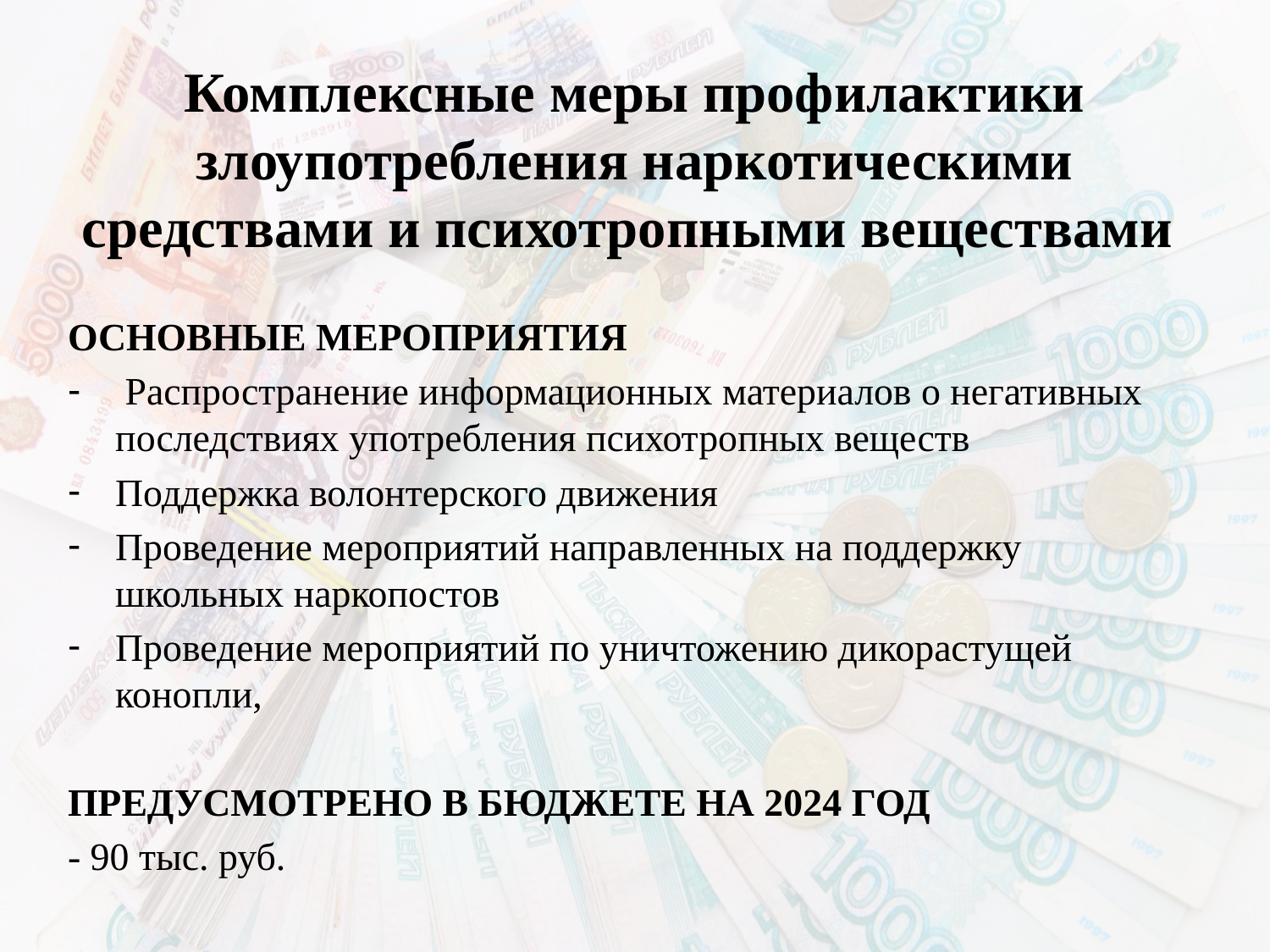

# Комплексные меры профилактики злоупотребления наркотическими средствами и психотропными веществами
ОСНОВНЫЕ МЕРОПРИЯТИЯ
 Распространение информационных материалов о негативных последствиях употребления психотропных веществ
Поддержка волонтерского движения
Проведение мероприятий направленных на поддержку школьных наркопостов
Проведение мероприятий по уничтожению дикорастущей конопли,

ПРЕДУСМОТРЕНО В БЮДЖЕТЕ НА 2024 ГОД
- 90 тыс. руб.